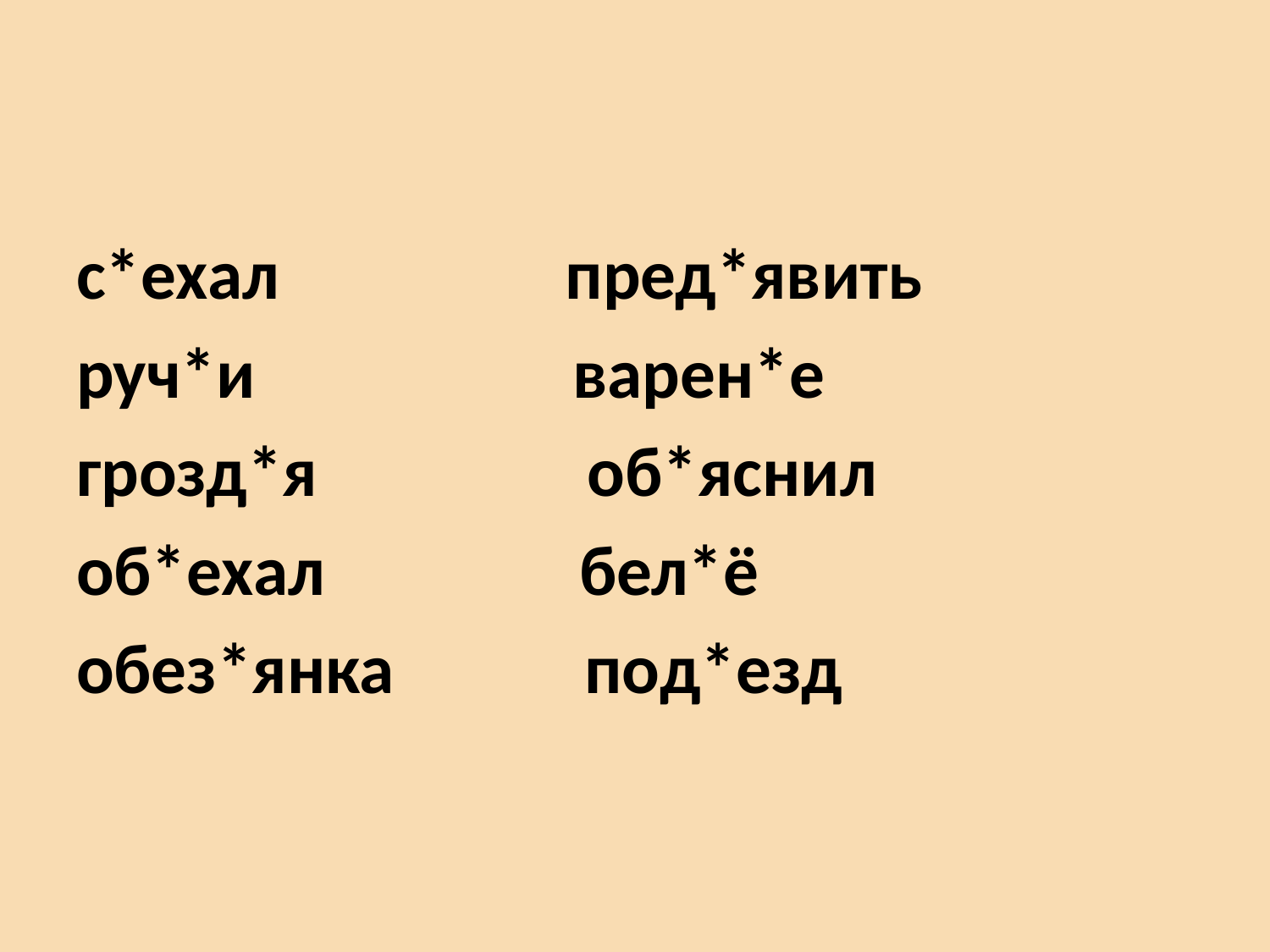

#
с*ехал                  пред*явить
руч*и                    варен*е
грозд*я                 об*яснил
об*ехал                бел*ё
обез*янка            под*езд